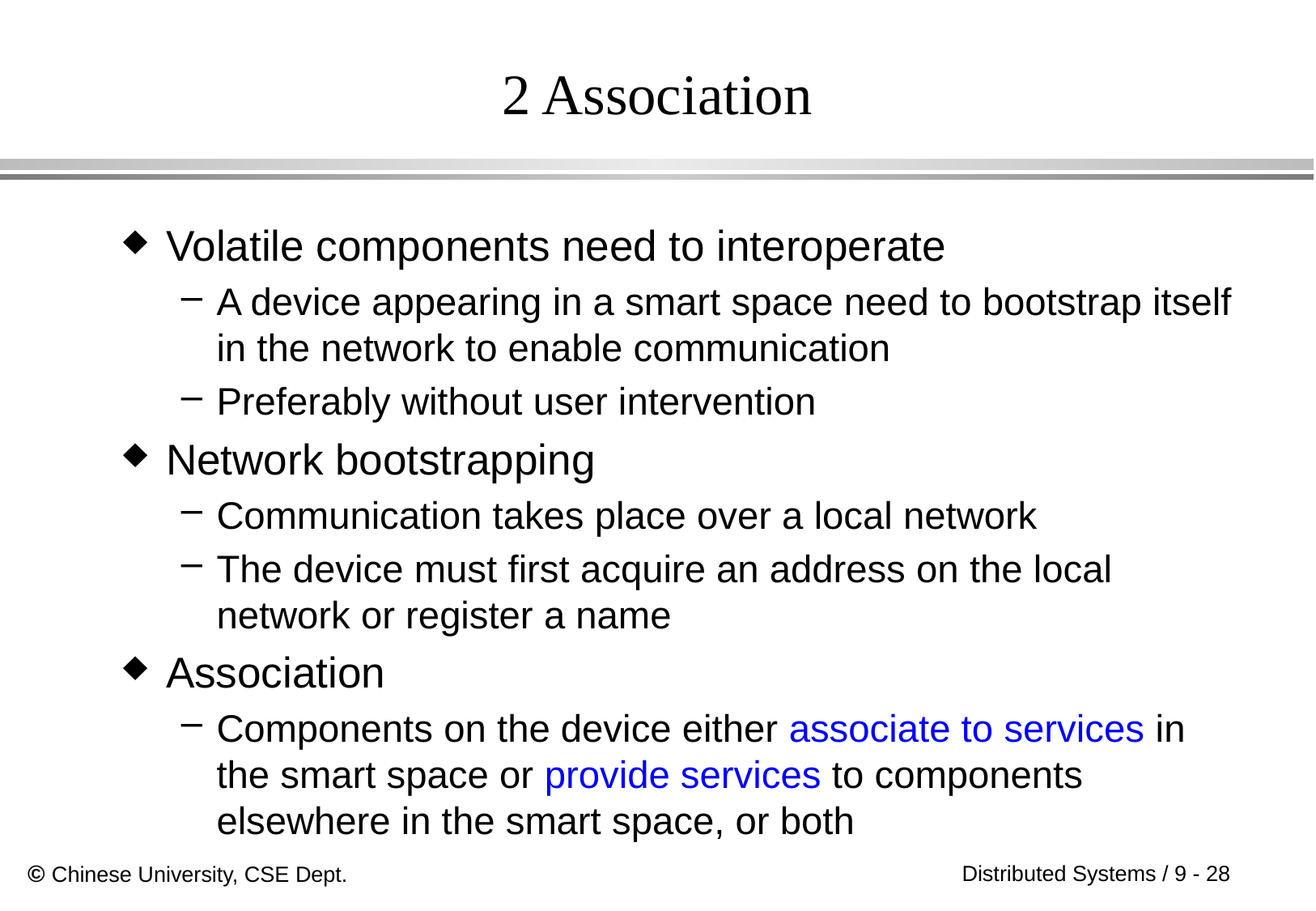

# 2 Association
Volatile components need to interoperate
A device appearing in a smart space need to bootstrap itself in the network to enable communication
Preferably without user intervention
Network bootstrapping
Communication takes place over a local network
The device must first acquire an address on the local network or register a name
Association
Components on the device either associate to services in the smart space or provide services to components elsewhere in the smart space, or both